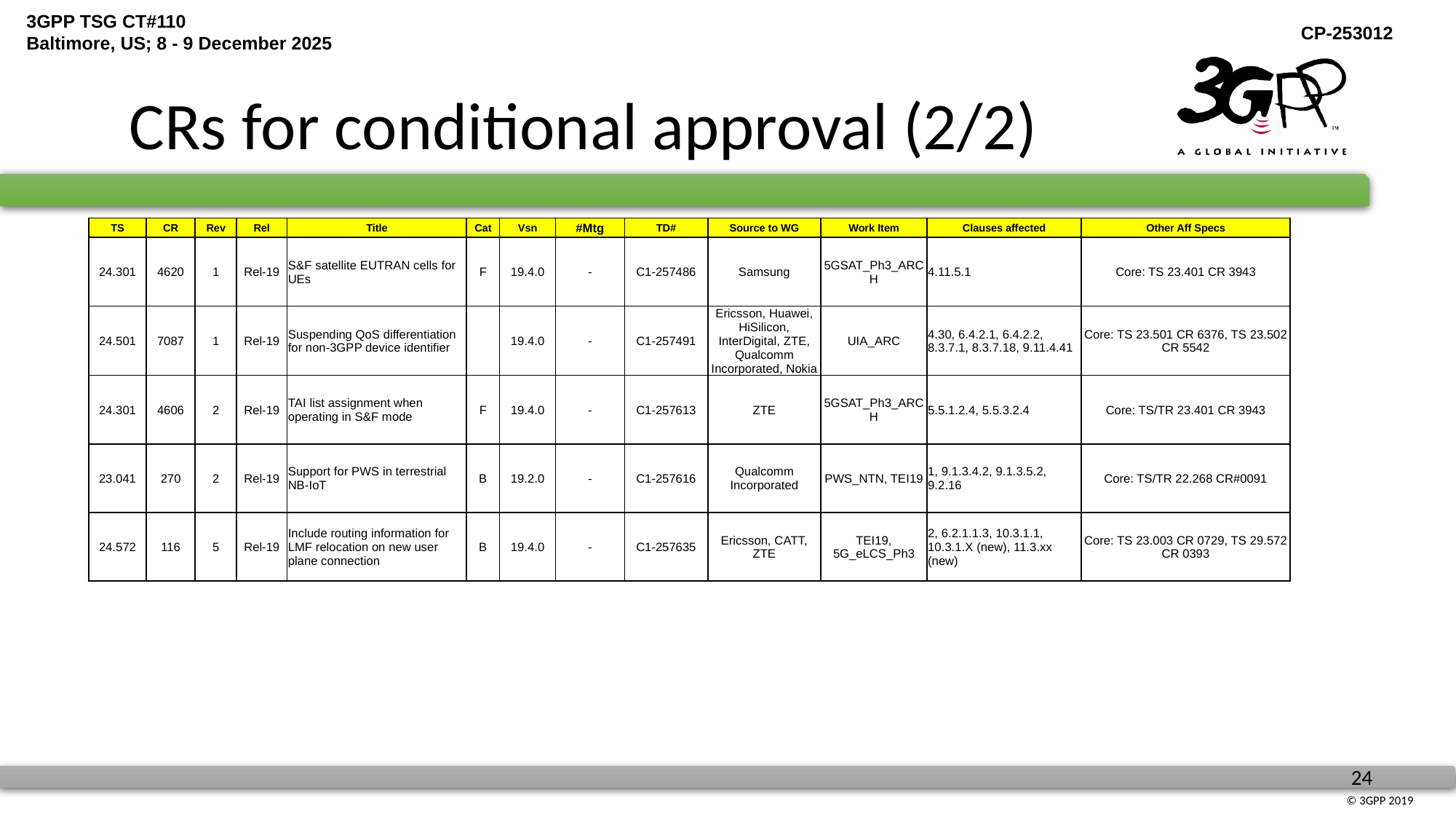

# CRs for conditional approval (2/2)
| TS | CR | Rev | Rel | Title | Cat | Vsn | #Mtg | TD# | Source to WG | Work Item | Clauses affected | Other Aff Specs |
| --- | --- | --- | --- | --- | --- | --- | --- | --- | --- | --- | --- | --- |
| 24.301 | 4620 | 1 | Rel-19 | S&F satellite EUTRAN cells for UEs | F | 19.4.0 | - | C1-257486 | Samsung | 5GSAT\_Ph3\_ARCH | 4.11.5.1 | Core: TS 23.401 CR 3943 |
| 24.501 | 7087 | 1 | Rel-19 | Suspending QoS differentiation for non-3GPP device identifier |  | 19.4.0 | - | C1-257491 | Ericsson, Huawei, HiSilicon, InterDigital, ZTE, Qualcomm Incorporated, Nokia | UIA\_ARC | 4.30, 6.4.2.1, 6.4.2.2, 8.3.7.1, 8.3.7.18, 9.11.4.41 | Core: TS 23.501 CR 6376, TS 23.502 CR 5542 |
| 24.301 | 4606 | 2 | Rel-19 | TAI list assignment when operating in S&F mode | F | 19.4.0 | - | C1-257613 | ZTE | 5GSAT\_Ph3\_ARCH | 5.5.1.2.4, 5.5.3.2.4 | Core: TS/TR 23.401 CR 3943 |
| 23.041 | 270 | 2 | Rel-19 | Support for PWS in terrestrial NB-IoT | B | 19.2.0 | - | C1-257616 | Qualcomm Incorporated | PWS\_NTN, TEI19 | 1, 9.1.3.4.2, 9.1.3.5.2, 9.2.16 | Core: TS/TR 22.268 CR#0091 |
| 24.572 | 116 | 5 | Rel-19 | Include routing information for LMF relocation on new user plane connection | B | 19.4.0 | - | C1-257635 | Ericsson, CATT, ZTE | TEI19, 5G\_eLCS\_Ph3 | 2, 6.2.1.1.3, 10.3.1.1, 10.3.1.X (new), 11.3.xx (new) | Core: TS 23.003 CR 0729, TS 29.572 CR 0393 |